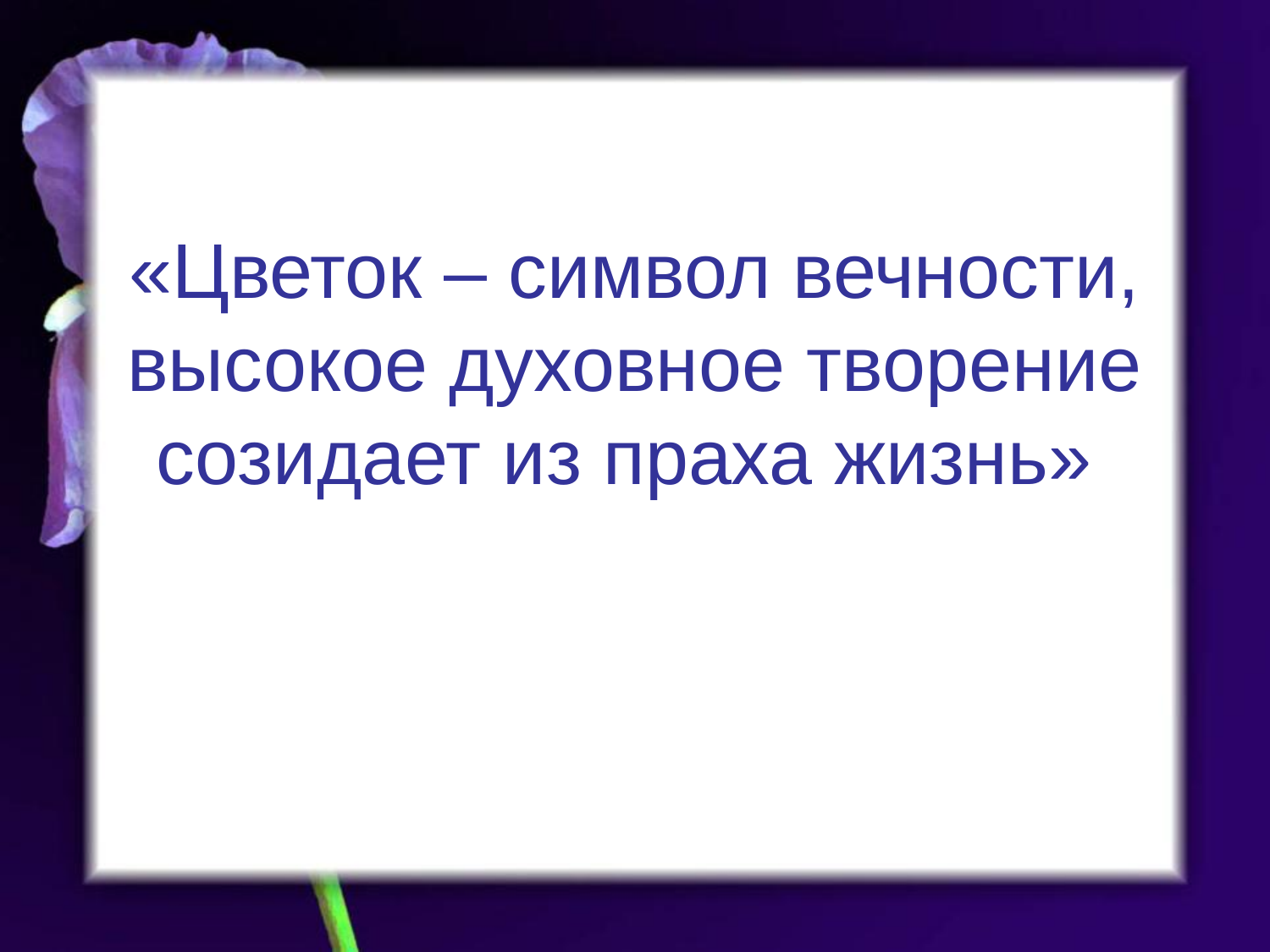

# «Цветок – символ вечности, высокое духовное творение созидает из праха жизнь»